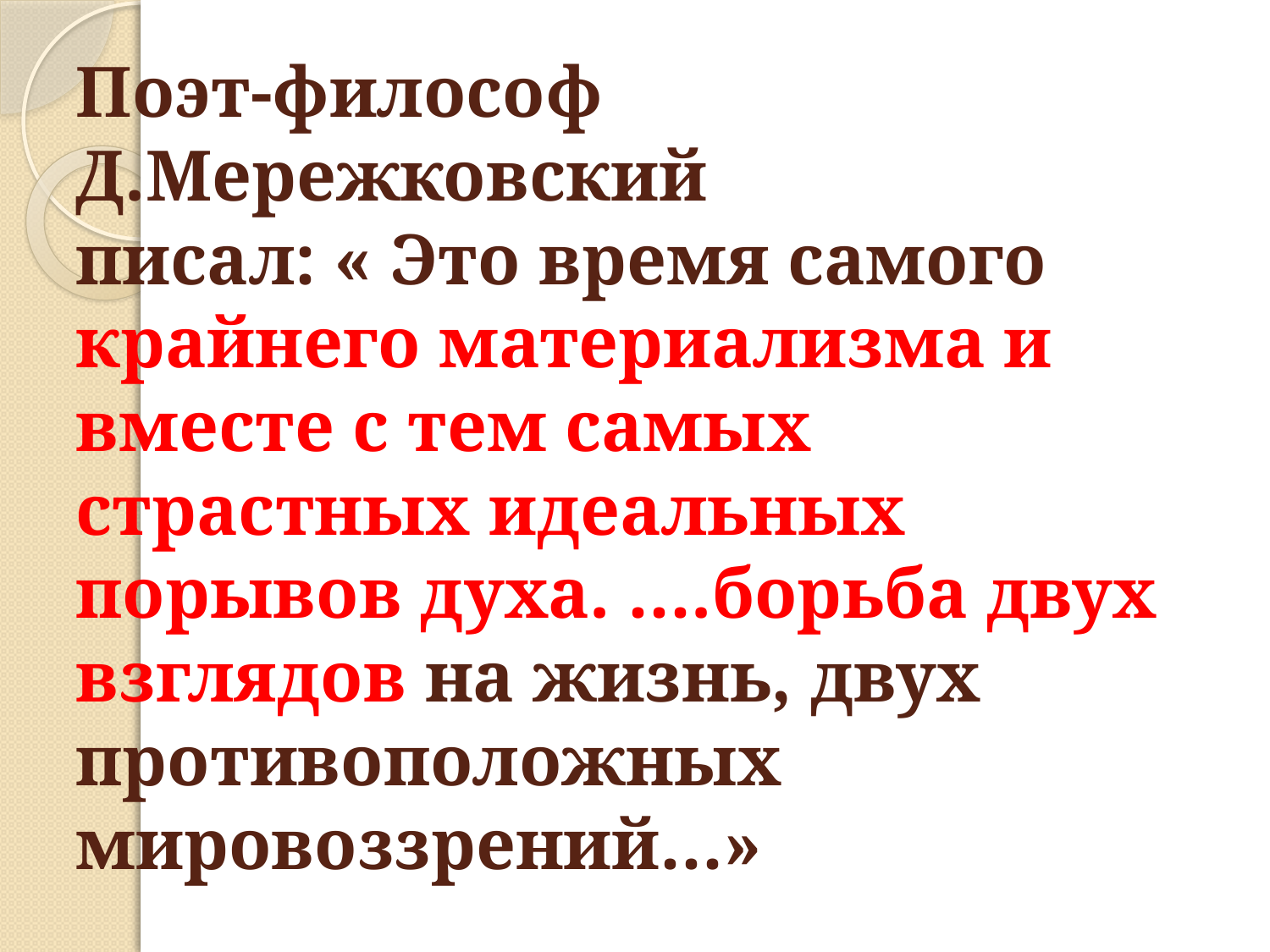

# Поэт-философ Д.Мережковский писал: « Это время самого крайнего материализма и вместе с тем самых страстных идеальных порывов духа. ….борьба двух взглядов на жизнь, двух противоположных мировоззрений…»